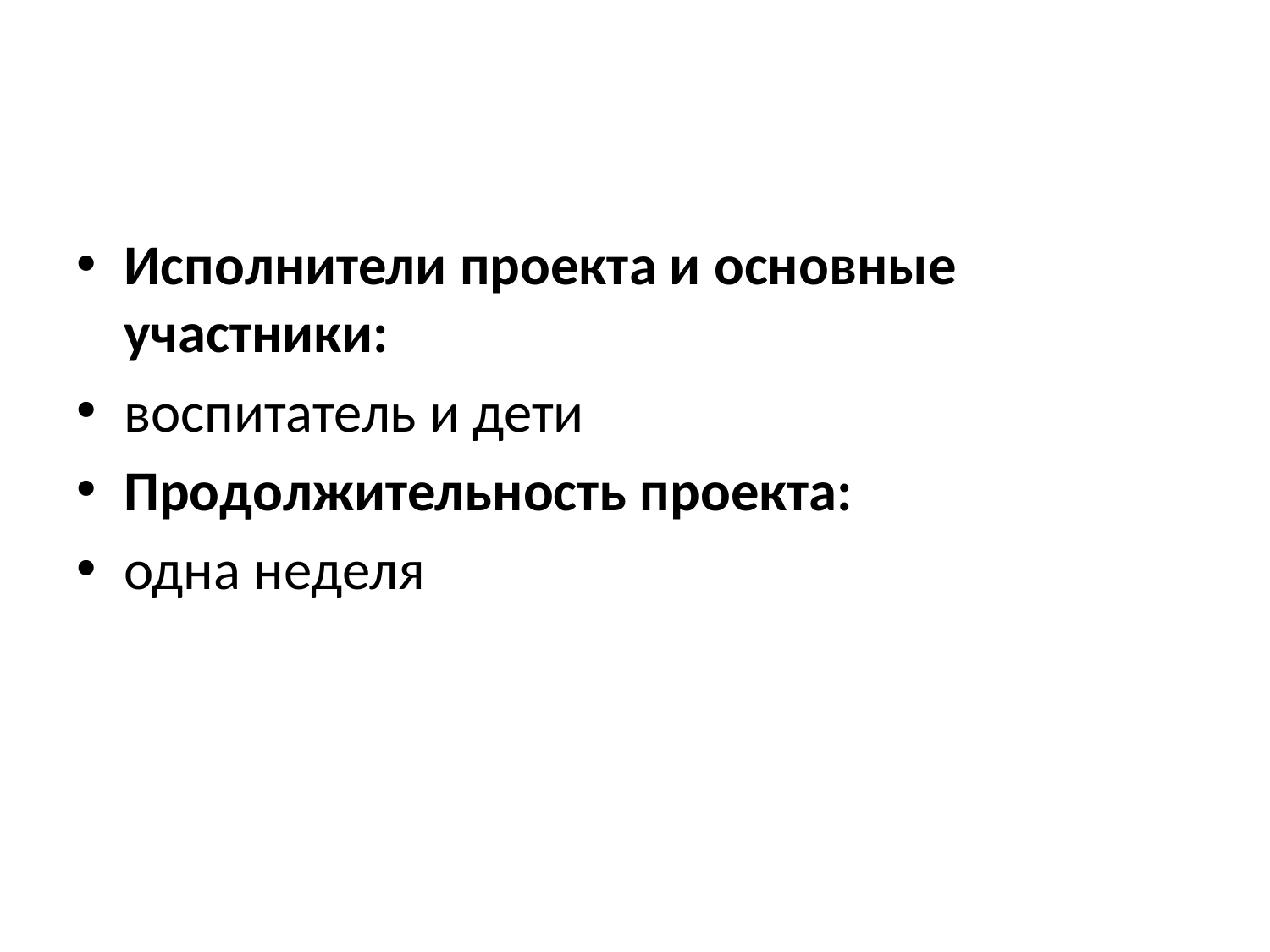

Исполнители проекта и основные участники:
воспитатель и дети
Продолжительность проекта:
одна неделя